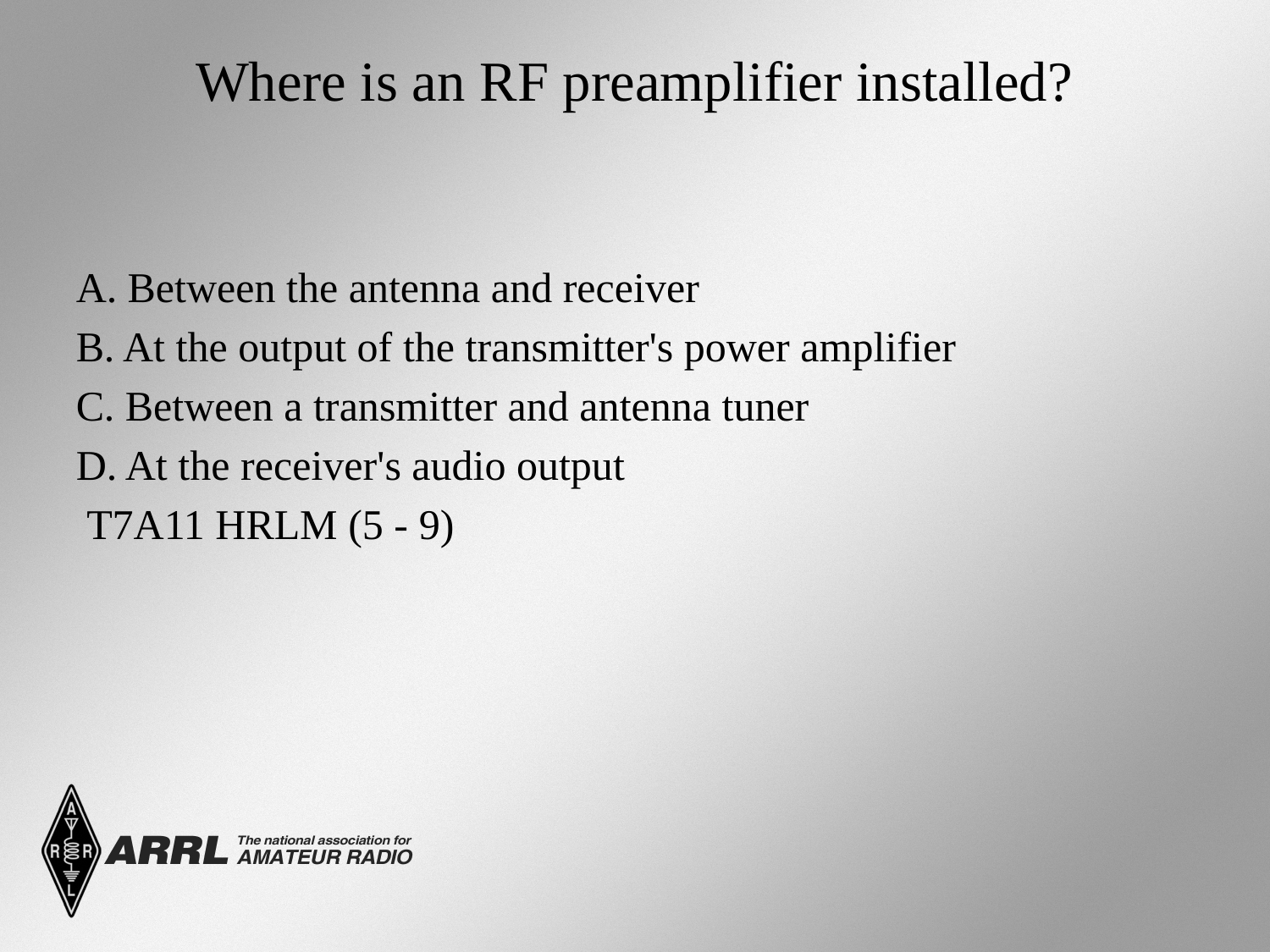

# Where is an RF preamplifier installed?
A. Between the antenna and receiver
B. At the output of the transmitter's power amplifier
C. Between a transmitter and antenna tuner
D. At the receiver's audio output
 T7A11 HRLM (5 - 9)